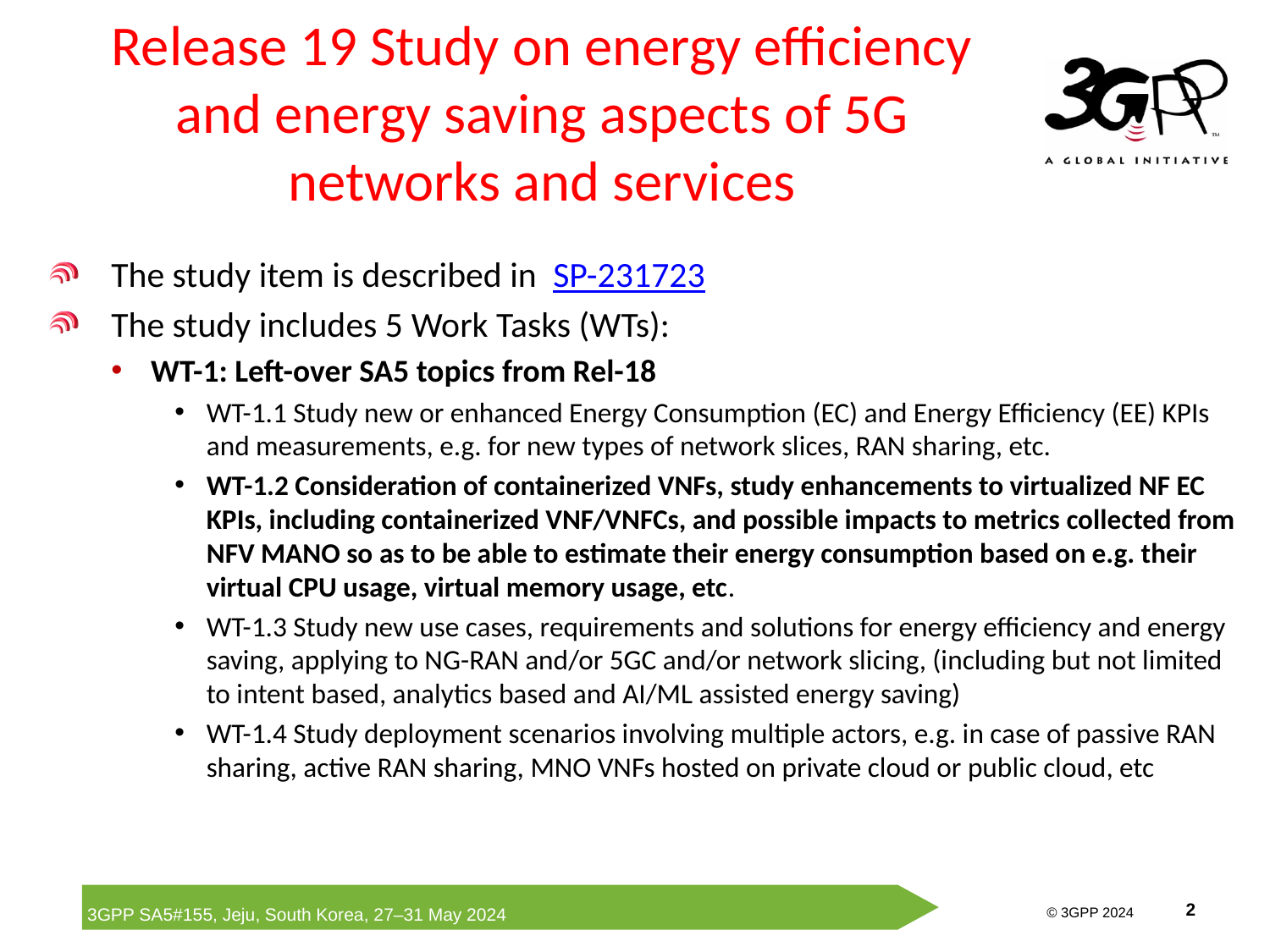

# Release 19 Study on energy efficiency and energy saving aspects of 5G networks and services
The study item is described in  SP-231723
The study includes 5 Work Tasks (WTs):
WT-1: Left-over SA5 topics from Rel-18
WT-1.1 Study new or enhanced Energy Consumption (EC) and Energy Efficiency (EE) KPIs and measurements, e.g. for new types of network slices, RAN sharing, etc.
WT-1.2 Consideration of containerized VNFs, study enhancements to virtualized NF EC KPIs, including containerized VNF/VNFCs, and possible impacts to metrics collected from NFV MANO so as to be able to estimate their energy consumption based on e.g. their virtual CPU usage, virtual memory usage, etc.
WT-1.3 Study new use cases, requirements and solutions for energy efficiency and energy saving, applying to NG-RAN and/or 5GC and/or network slicing, (including but not limited to intent based, analytics based and AI/ML assisted energy saving)
WT-1.4 Study deployment scenarios involving multiple actors, e.g. in case of passive RAN sharing, active RAN sharing, MNO VNFs hosted on private cloud or public cloud, etc